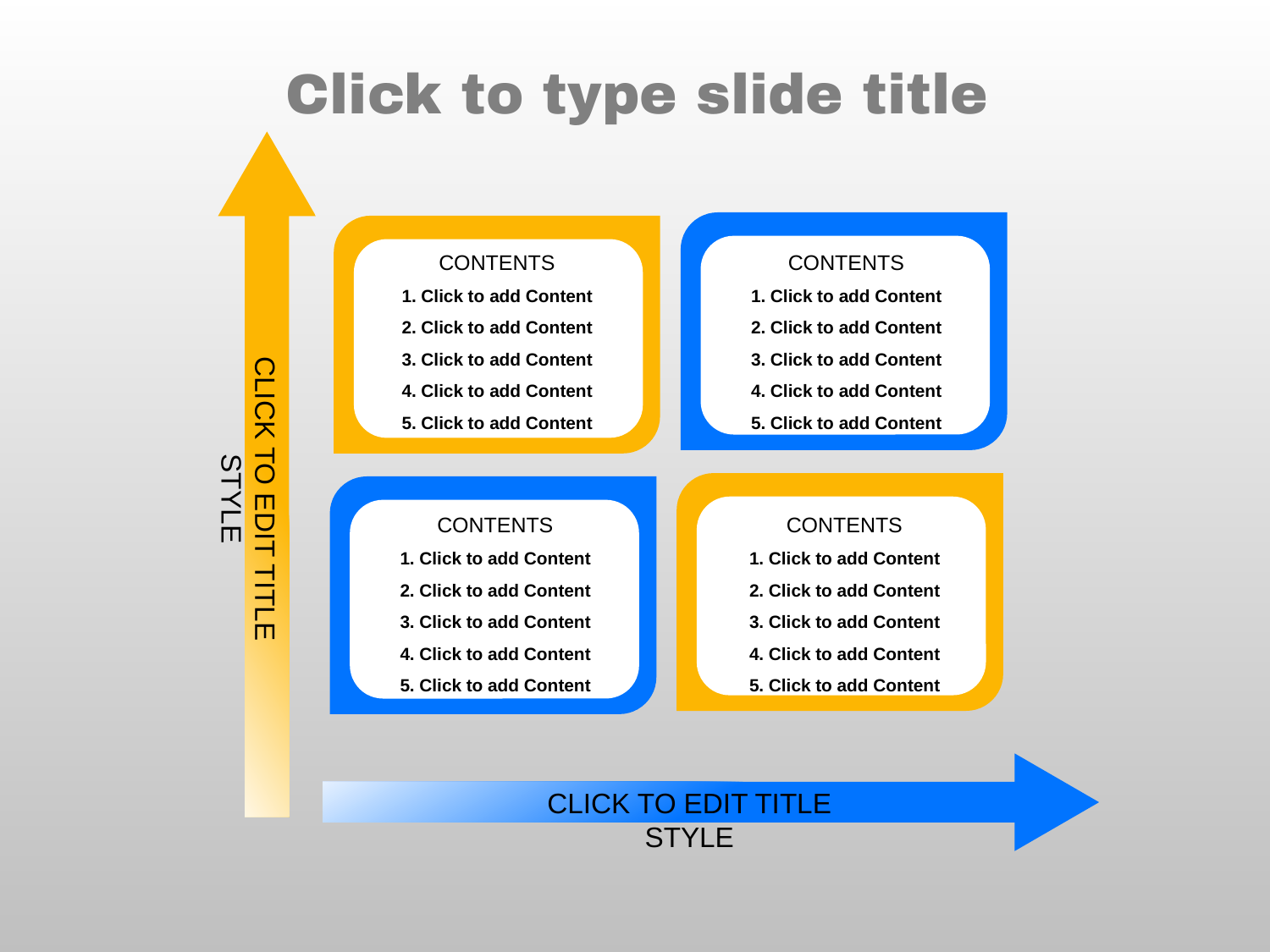

Click to type slide title

CONTENTS
1. Click to add Content
2. Click to add Content
3. Click to add Content
4. Click to add Content
5. Click to add Content
CONTENTS
1. Click to add Content
2. Click to add Content
3. Click to add Content
4. Click to add Content
5. Click to add Content

CLICK TO EDIT TITLE STYLE

CONTENTS
1. Click to add Content
2. Click to add Content
3. Click to add Content
4. Click to add Content
5. Click to add Content
CONTENTS
1. Click to add Content
2. Click to add Content
3. Click to add Content
4. Click to add Content
5. Click to add Content
CLICK TO EDIT TITLE STYLE